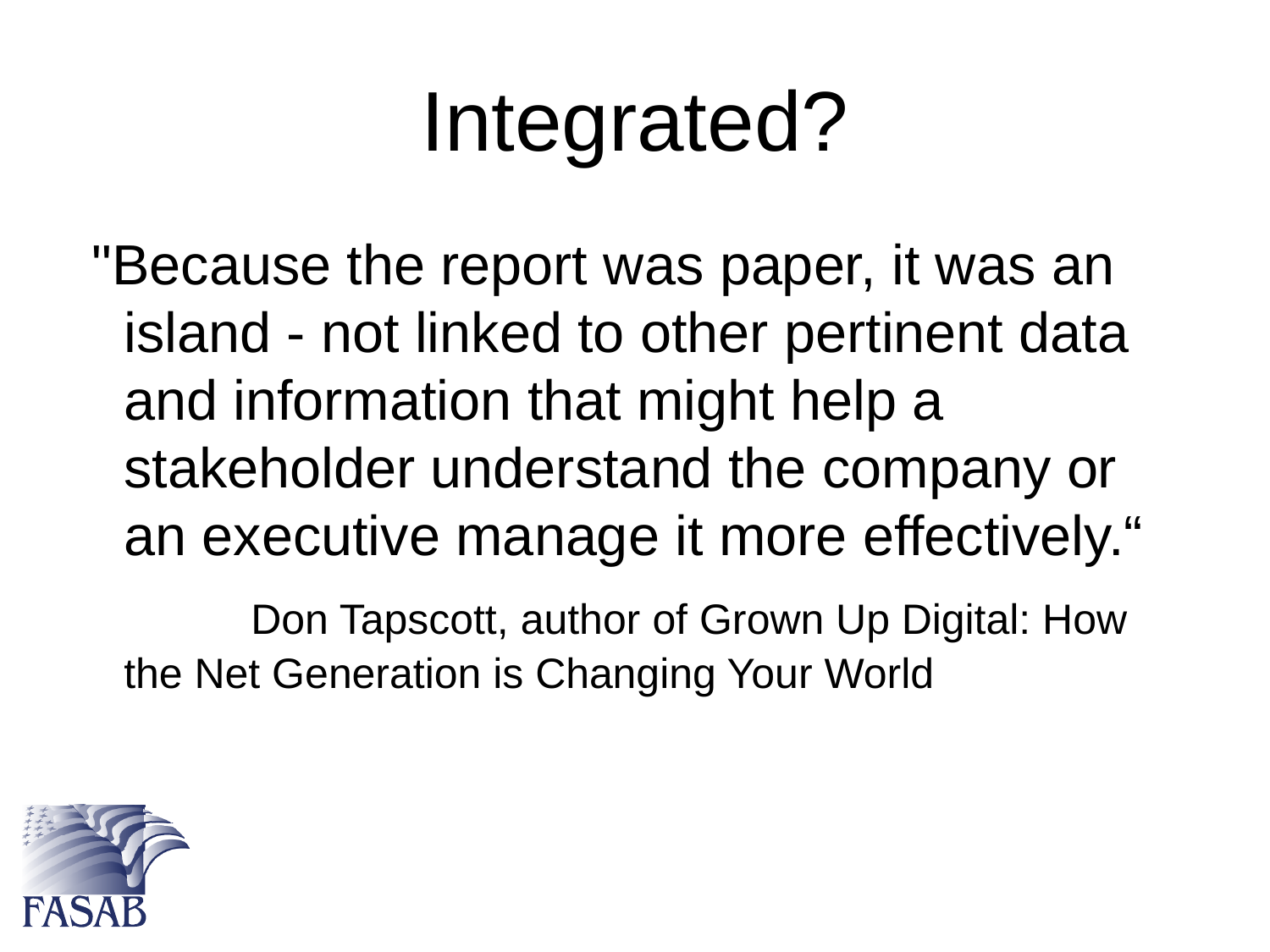

# Integrated?
 "Because the report was paper, it was an island - not linked to other pertinent data and information that might help a stakeholder understand the company or an executive manage it more effectively.“
		Don Tapscott, author of Grown Up Digital: How the Net Generation is Changing Your World